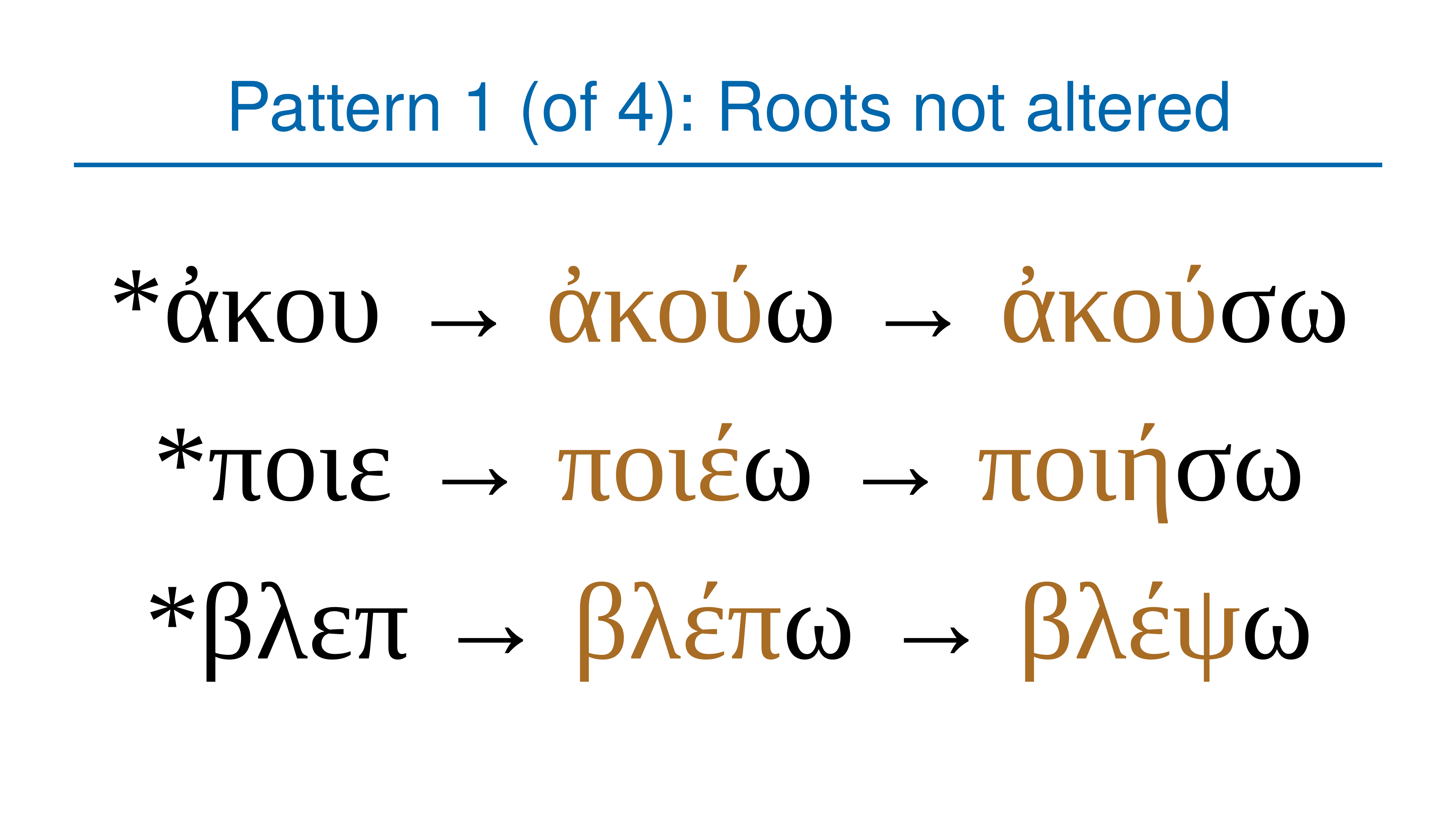

# Pattern 1 (of 4): Roots not altered
*ἀκου → ἀκούω → ἀκούσω
*ποιε → ποιέω → ποιήσω
*βλεπ → βλέπω → βλέψω